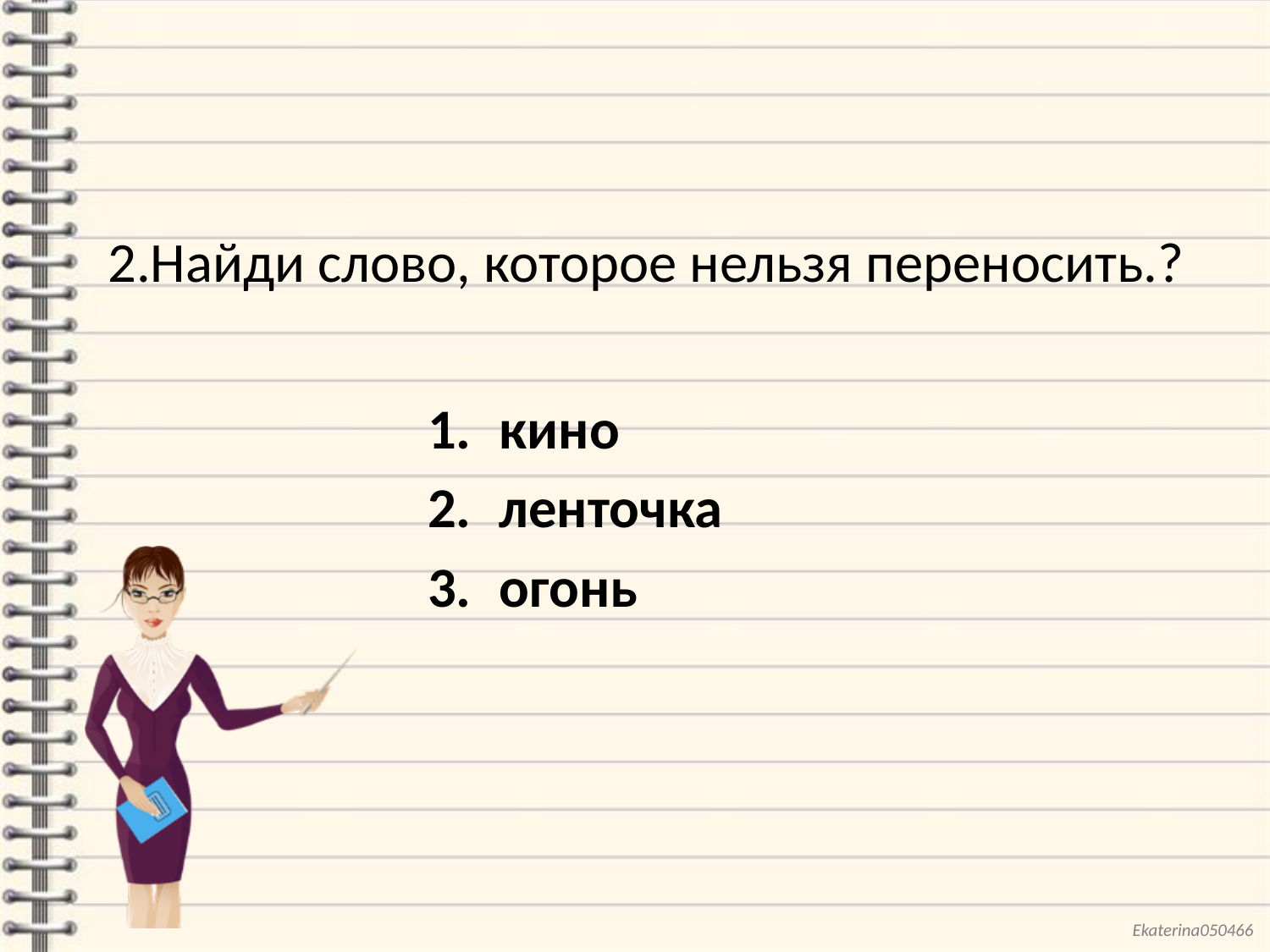

# 2.Найди слово, которое нельзя переносить.?
кино
ленточка
огонь